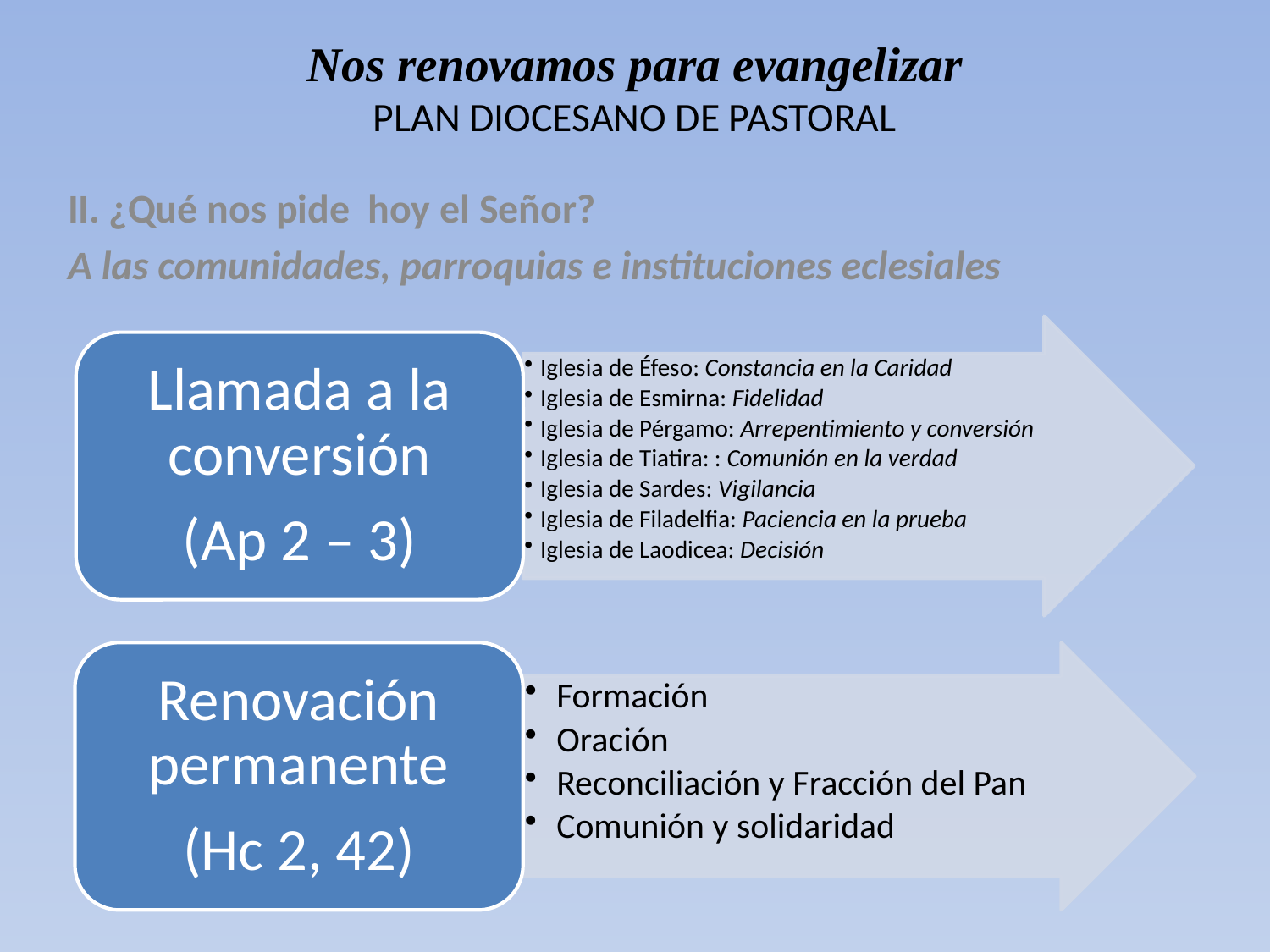

# Nos renovamos para evangelizar PLAN DIOCESANO DE PASTORAL
II. ¿Qué nos pide  hoy el Señor?
A las comunidades, parroquias e instituciones eclesiales

Iglesia de Éfeso: Constancia en la Caridad
Iglesia de Esmirna: Fidelidad
Iglesia de Pérgamo: Arrepentimiento y conversión
Iglesia de Tiatira: : Comunión en la verdad
Iglesia de Sardes: Vigilancia
Iglesia de Filadelfia: Paciencia en la prueba
Iglesia de Laodicea: Decisión
Llamada a la conversión
(Ap 2 – 3)
Formación
Oración
Reconciliación y Fracción del Pan
Comunión y solidaridad
Renovación permanente
(Hc 2, 42)